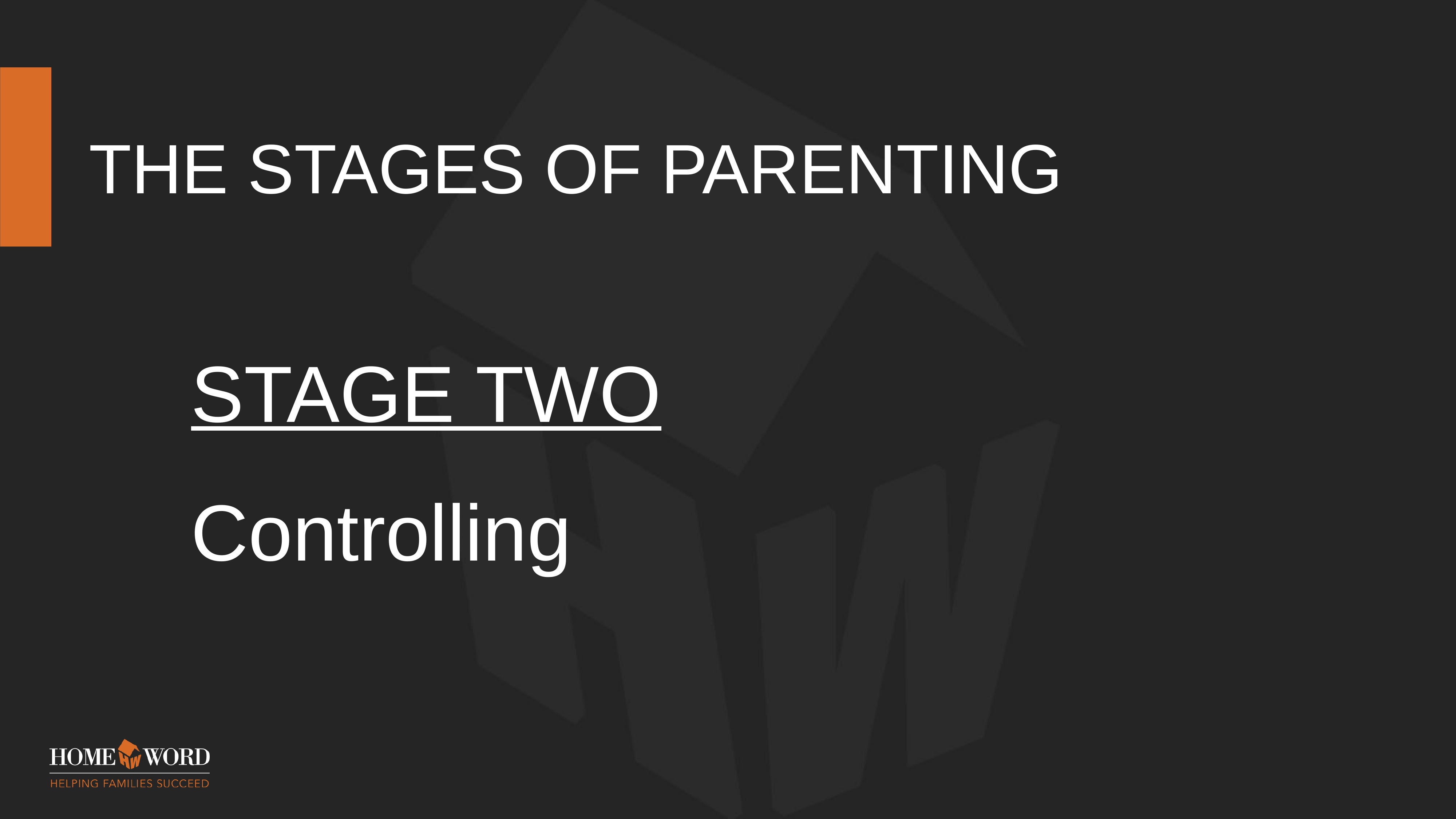

# THE STAGES OF PARENTING
STAGE TWO
Controlling